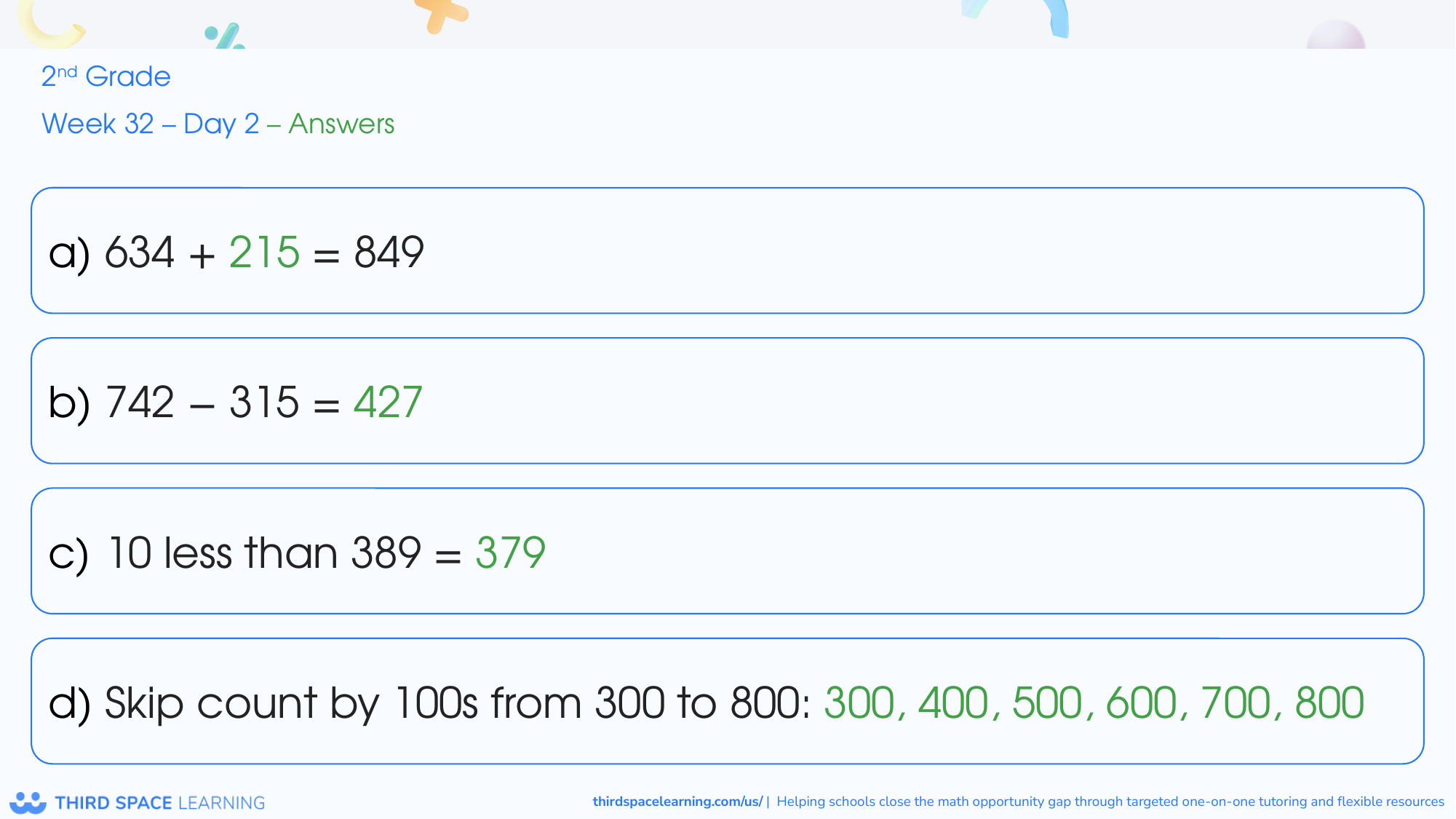

2nd Grade
Week 32 – Day 2 – Answers
634 + 215 = 849
742 − 315 = 427
10 less than 389 = 379
Skip count by 100s from 300 to 800: 300, 400, 500, 600, 700, 800